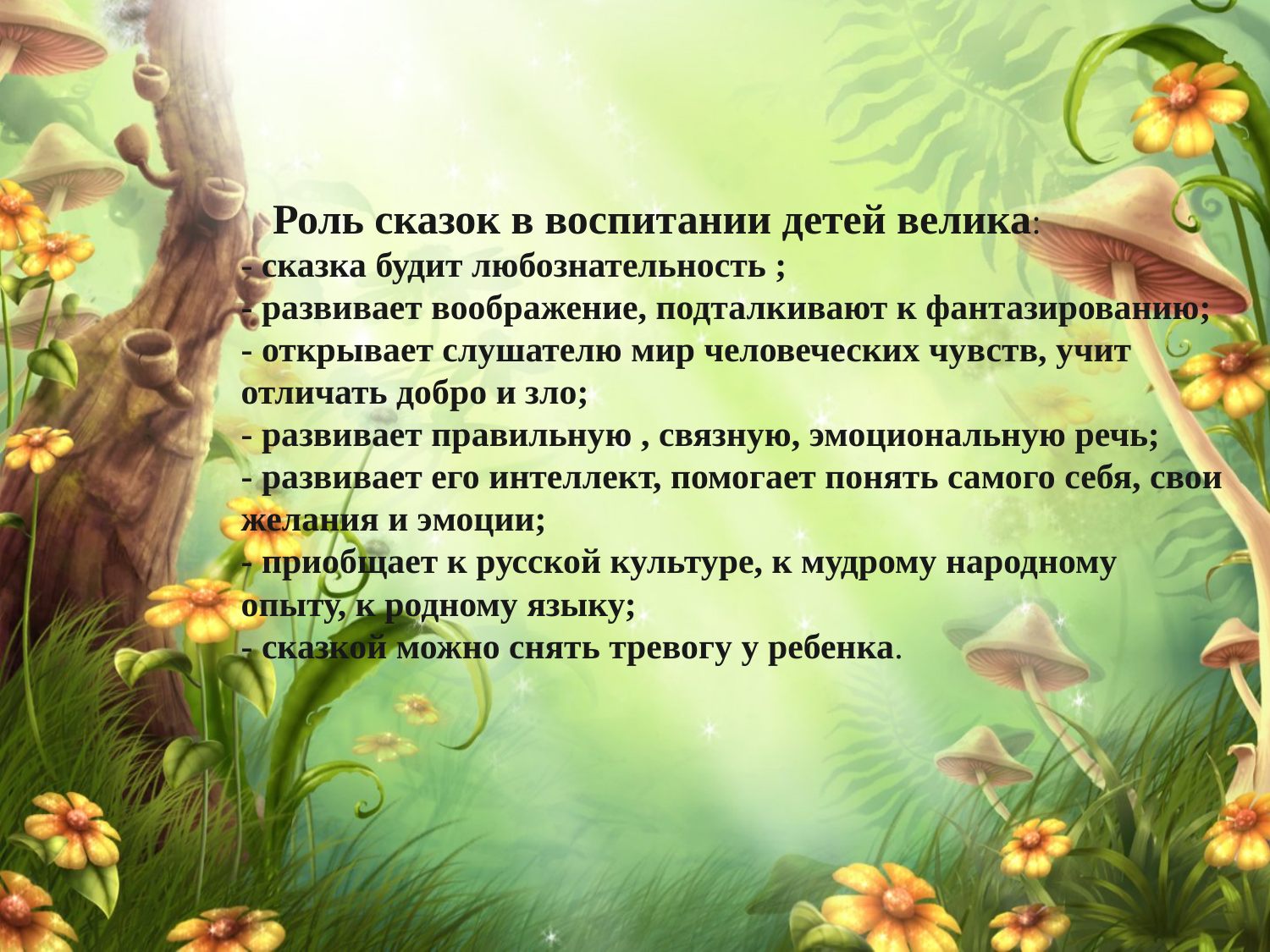

Роль сказок в воспитании детей велика:
- сказка будит любознательность ;
- развивает воображение, подталкивают к фантазированию;
- открывает слушателю мир человеческих чувств, учит отличать добро и зло;
- развивает правильную , связную, эмоциональную речь;
- развивает его интеллект, помогает понять самого себя, свои желания и эмоции;
- приобщает к русской культуре, к мудрому народному опыту, к родному языку;
- сказкой можно снять тревогу у ребенка.